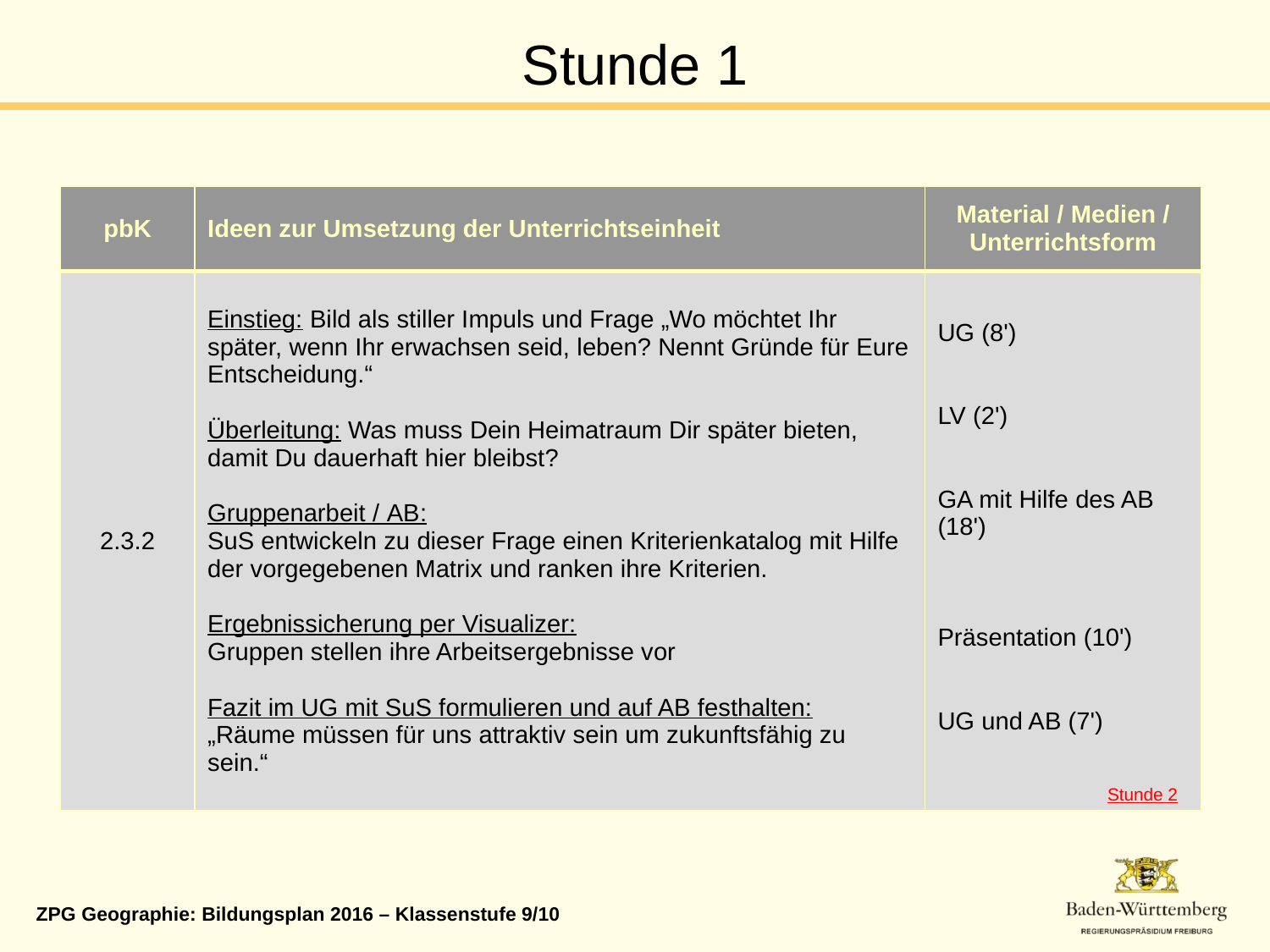

# Stunde 1
| pbK | Ideen zur Umsetzung der Unterrichtseinheit | Material / Medien / Unterrichtsform |
| --- | --- | --- |
| 2.3.2 | Einstieg: Bild als stiller Impuls und Frage „Wo möchtet Ihr später, wenn Ihr erwachsen seid, leben? Nennt Gründe für Eure Entscheidung.“ Überleitung: Was muss Dein Heimatraum Dir später bieten, damit Du dauerhaft hier bleibst?   Gruppenarbeit / AB: SuS entwickeln zu dieser Frage einen Kriterienkatalog mit Hilfe der vorgegebenen Matrix und ranken ihre Kriterien.   Ergebnissicherung per Visualizer: Gruppen stellen ihre Arbeitsergebnisse vor   Fazit im UG mit SuS formulieren und auf AB festhalten: „Räume müssen für uns attraktiv sein um zukunftsfähig zu sein.“ | UG (8')     LV (2')     GA mit Hilfe des AB (18')       Präsentation (10')     UG und AB (7') |
Stunde 2